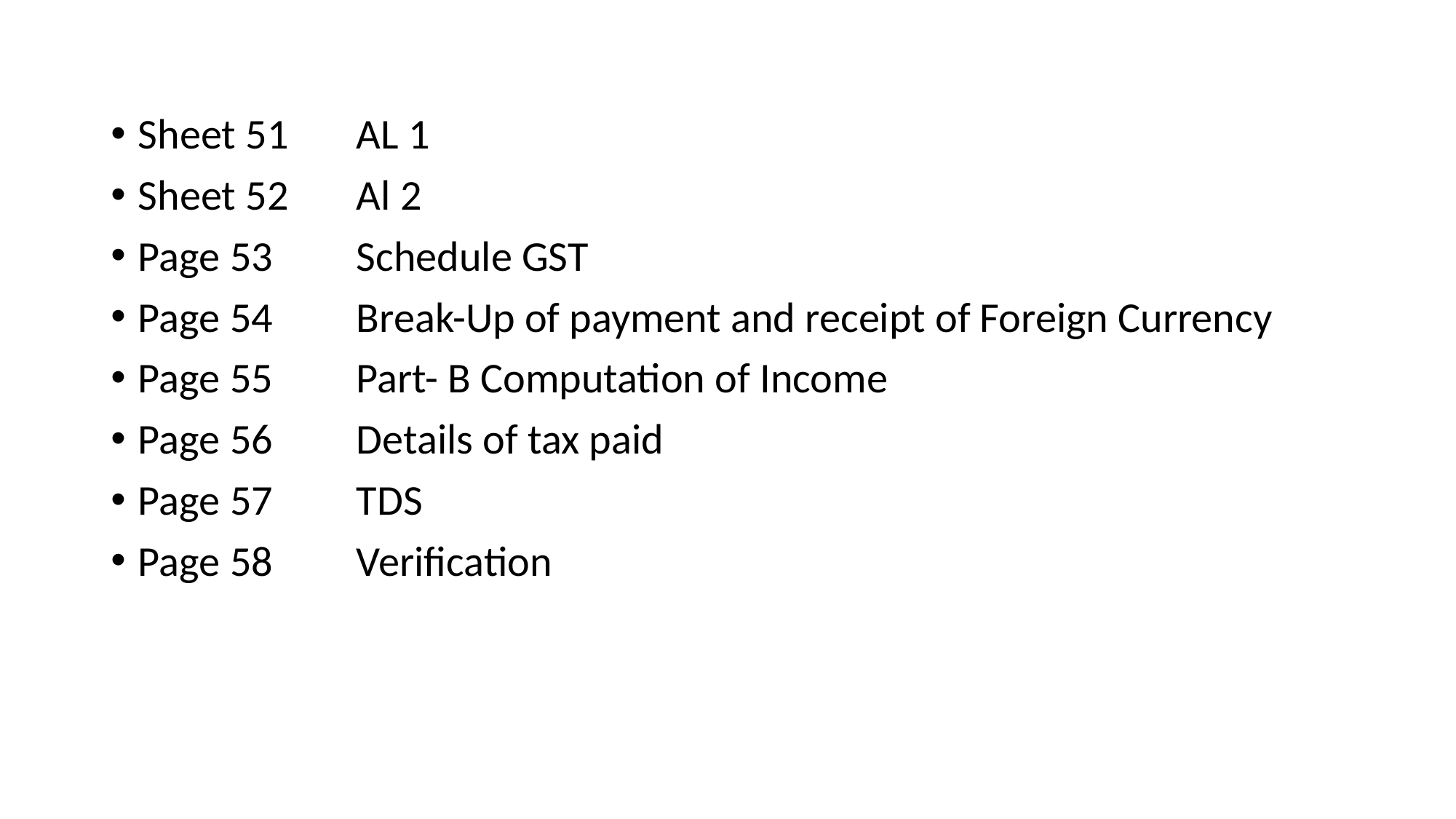

Sheet 51	AL 1
Sheet 52	Al 2
Page 53 	Schedule GST
Page 54	Break-Up of payment and receipt of Foreign Currency
Page 55	Part- B Computation of Income
Page 56	Details of tax paid
Page 57	TDS
Page 58	Verification